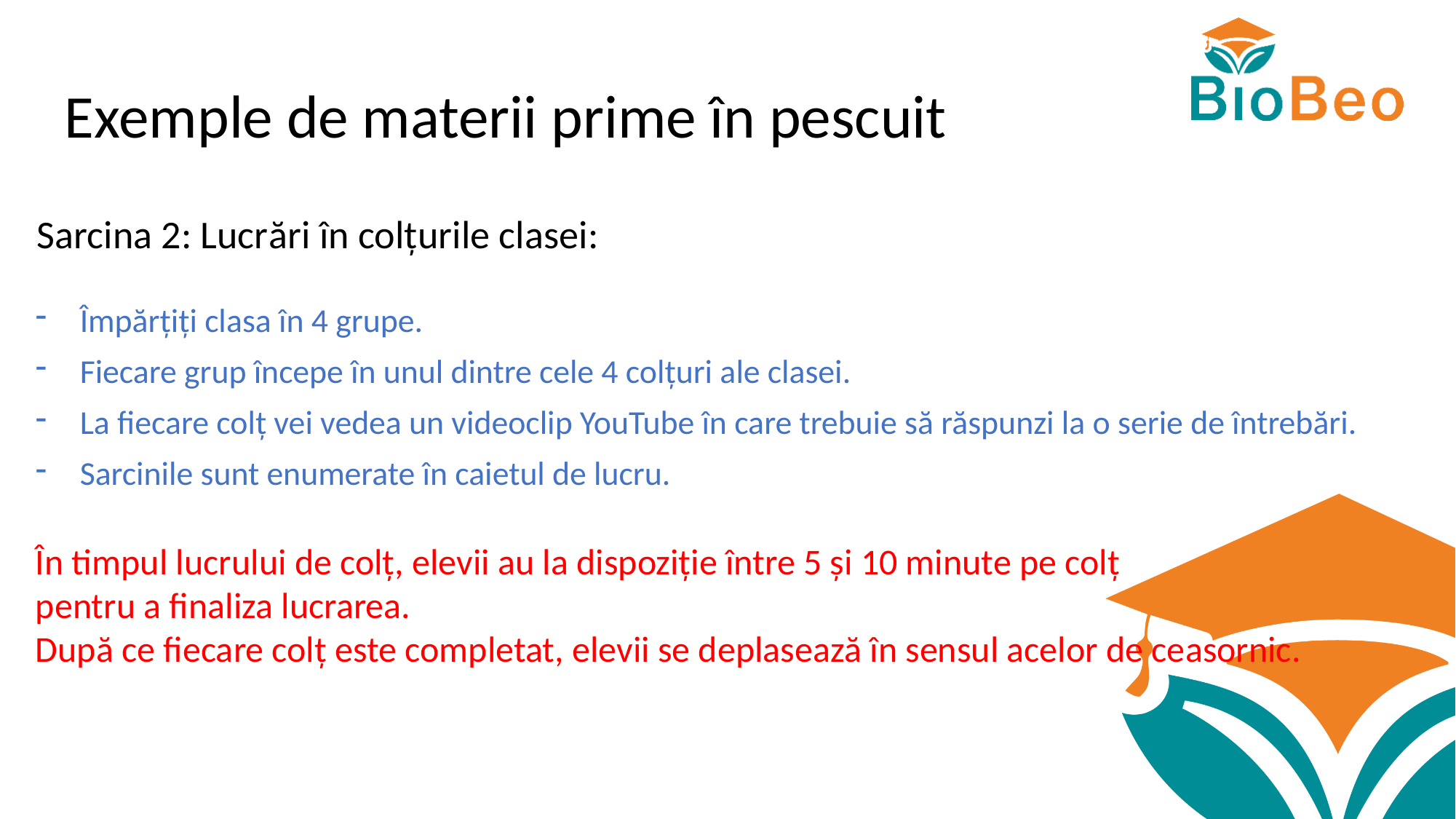

Exemple de materii prime în pescuit
# Sarcina 2: Lucrări în colțurile clasei:
Împărțiți clasa în 4 grupe.
Fiecare grup începe în unul dintre cele 4 colțuri ale clasei.
La fiecare colț vei vedea un videoclip YouTube în care trebuie să răspunzi la o serie de întrebări.
Sarcinile sunt enumerate în caietul de lucru.

În timpul lucrului de colț, elevii au la dispoziție între 5 și 10 minute pe colț
pentru a finaliza lucrarea.
După ce fiecare colț este completat, elevii se deplasează în sensul acelor de ceasornic.